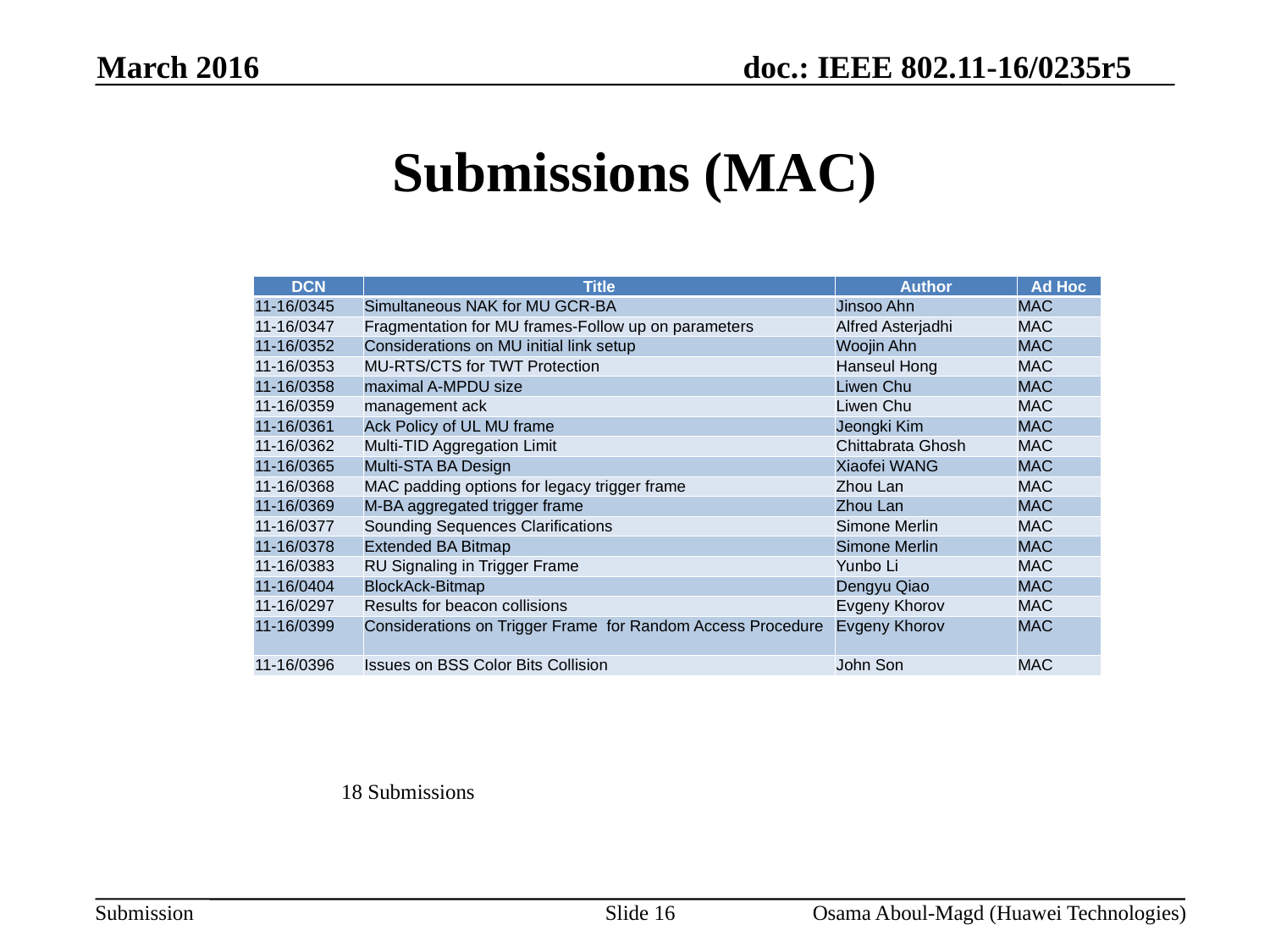

March 2016
# Submissions (MAC)
| DCN | Title | Author | Ad Hoc |
| --- | --- | --- | --- |
| 11-16/0345 | Simultaneous NAK for MU GCR-BA | Jinsoo Ahn | MAC |
| 11-16/0347 | Fragmentation for MU frames-Follow up on parameters | Alfred Asterjadhi | MAC |
| 11-16/0352 | Considerations on MU initial link setup | Woojin Ahn | MAC |
| 11-16/0353 | MU-RTS/CTS for TWT Protection | Hanseul Hong | MAC |
| 11-16/0358 | maximal A-MPDU size | Liwen Chu | MAC |
| 11-16/0359 | management ack | Liwen Chu | MAC |
| 11-16/0361 | Ack Policy of UL MU frame | Jeongki Kim | MAC |
| 11-16/0362 | Multi-TID Aggregation Limit | Chittabrata Ghosh | MAC |
| 11-16/0365 | Multi-STA BA Design | Xiaofei WANG | MAC |
| 11-16/0368 | MAC padding options for legacy trigger frame | Zhou Lan | MAC |
| 11-16/0369 | M-BA aggregated trigger frame | Zhou Lan | MAC |
| 11-16/0377 | Sounding Sequences Clarifications | Simone Merlin | MAC |
| 11-16/0378 | Extended BA Bitmap | Simone Merlin | MAC |
| 11-16/0383 | RU Signaling in Trigger Frame | Yunbo Li | MAC |
| 11-16/0404 | BlockAck-Bitmap | Dengyu Qiao | MAC |
| 11-16/0297 | Results for beacon collisions | Evgeny Khorov | MAC |
| 11-16/0399 | Considerations on Trigger Frame for Random Access Procedure | Evgeny Khorov | MAC |
| 11-16/0396 | Issues on BSS Color Bits Collision | John Son | MAC |
18 Submissions
Slide 16
Osama Aboul-Magd (Huawei Technologies)